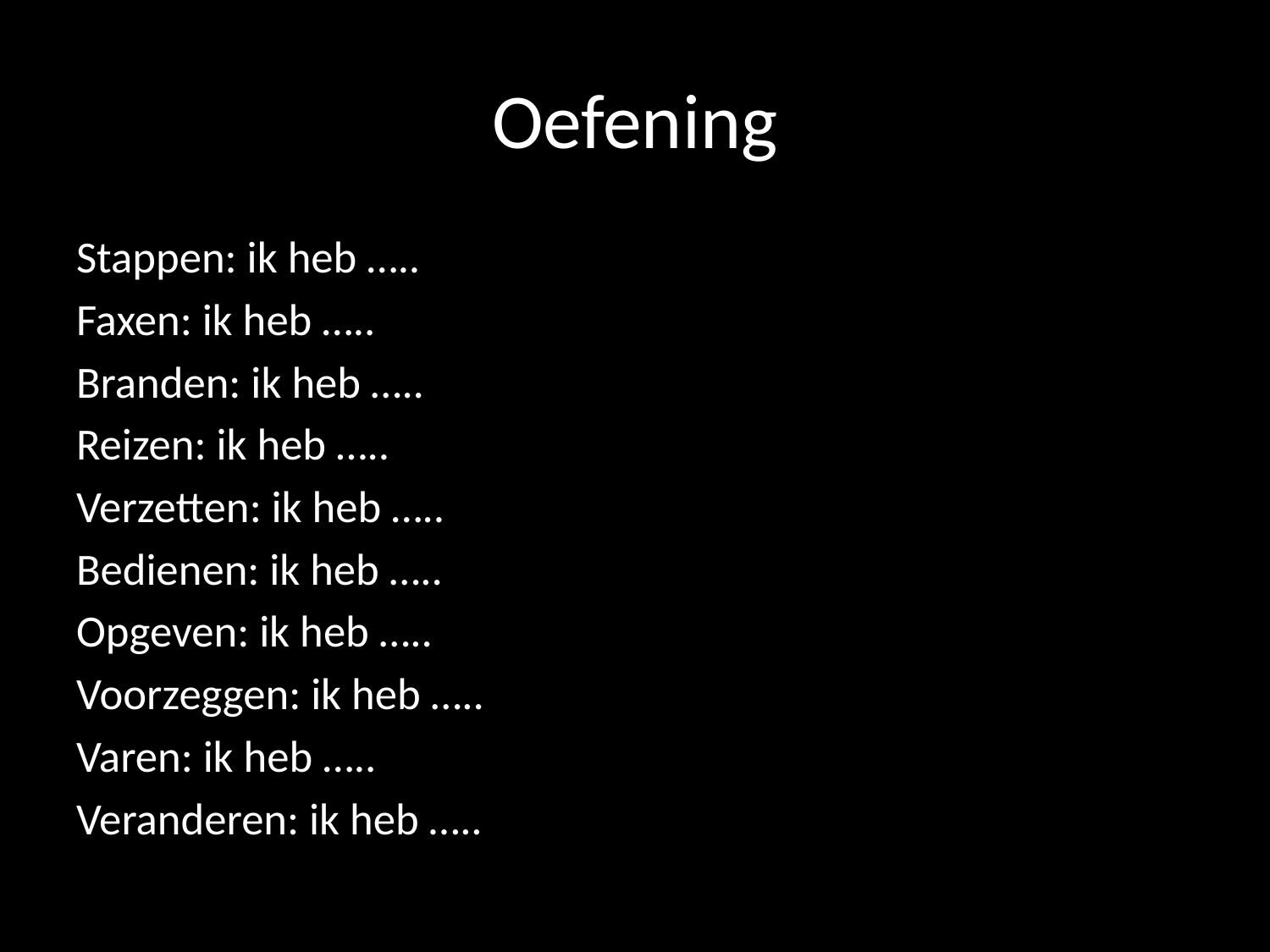

# Oefening
Stappen: ik heb …..
Faxen: ik heb …..
Branden: ik heb …..
Reizen: ik heb …..
Verzetten: ik heb …..
Bedienen: ik heb …..
Opgeven: ik heb …..
Voorzeggen: ik heb …..
Varen: ik heb …..
Veranderen: ik heb …..